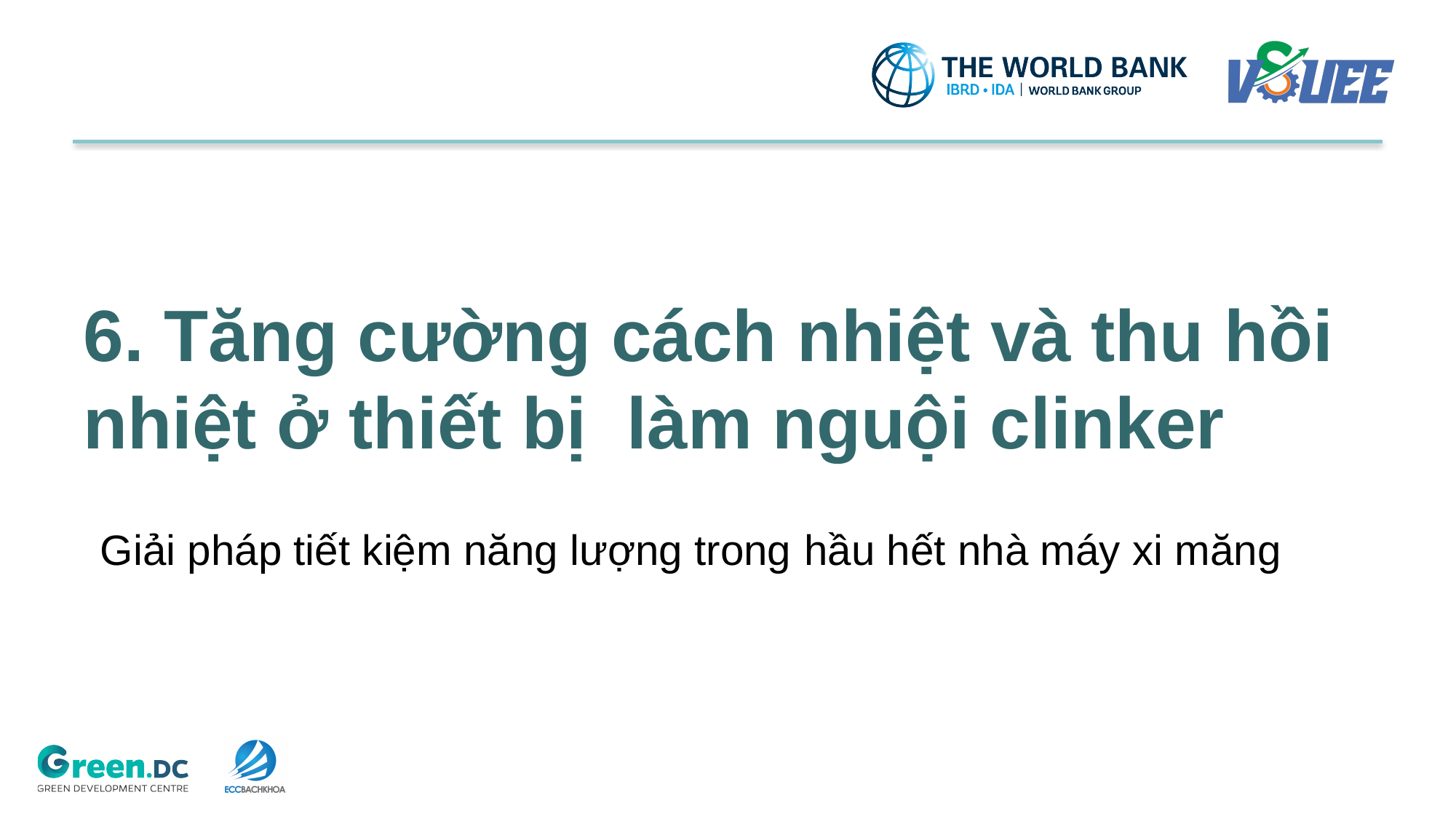

# 6. Tăng cường cách nhiệt và thu hồi nhiệt ở thiết bị  làm nguội clinker
Giải pháp tiết kiệm năng lượng trong hầu hết nhà máy xi măng